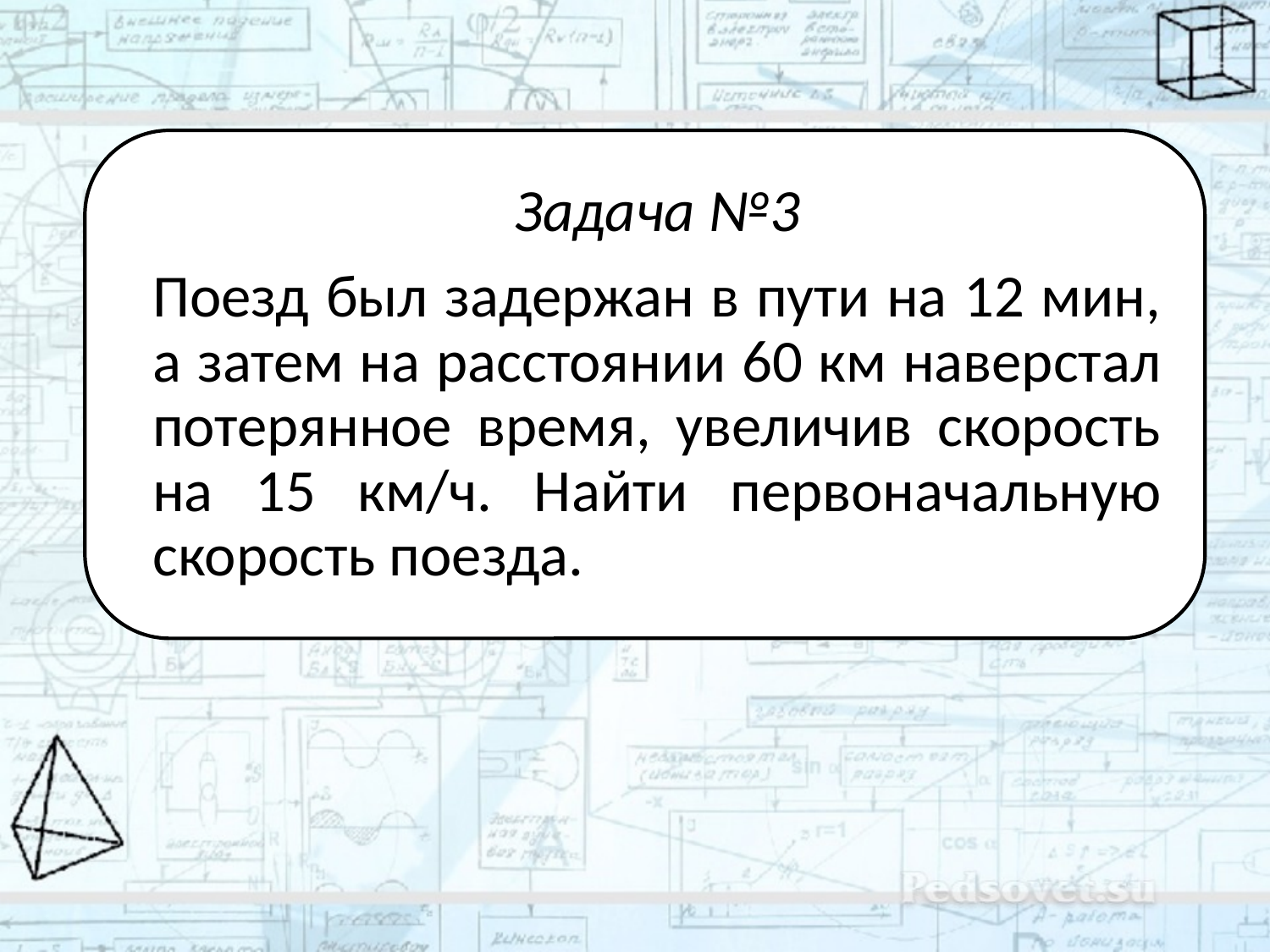

Задача №3
Поезд был задержан в пути на 12 мин, а затем на расстоянии 60 км наверстал потерянное время, увеличив скорость на 15 км/ч. Найти первоначальную скорость поезда.